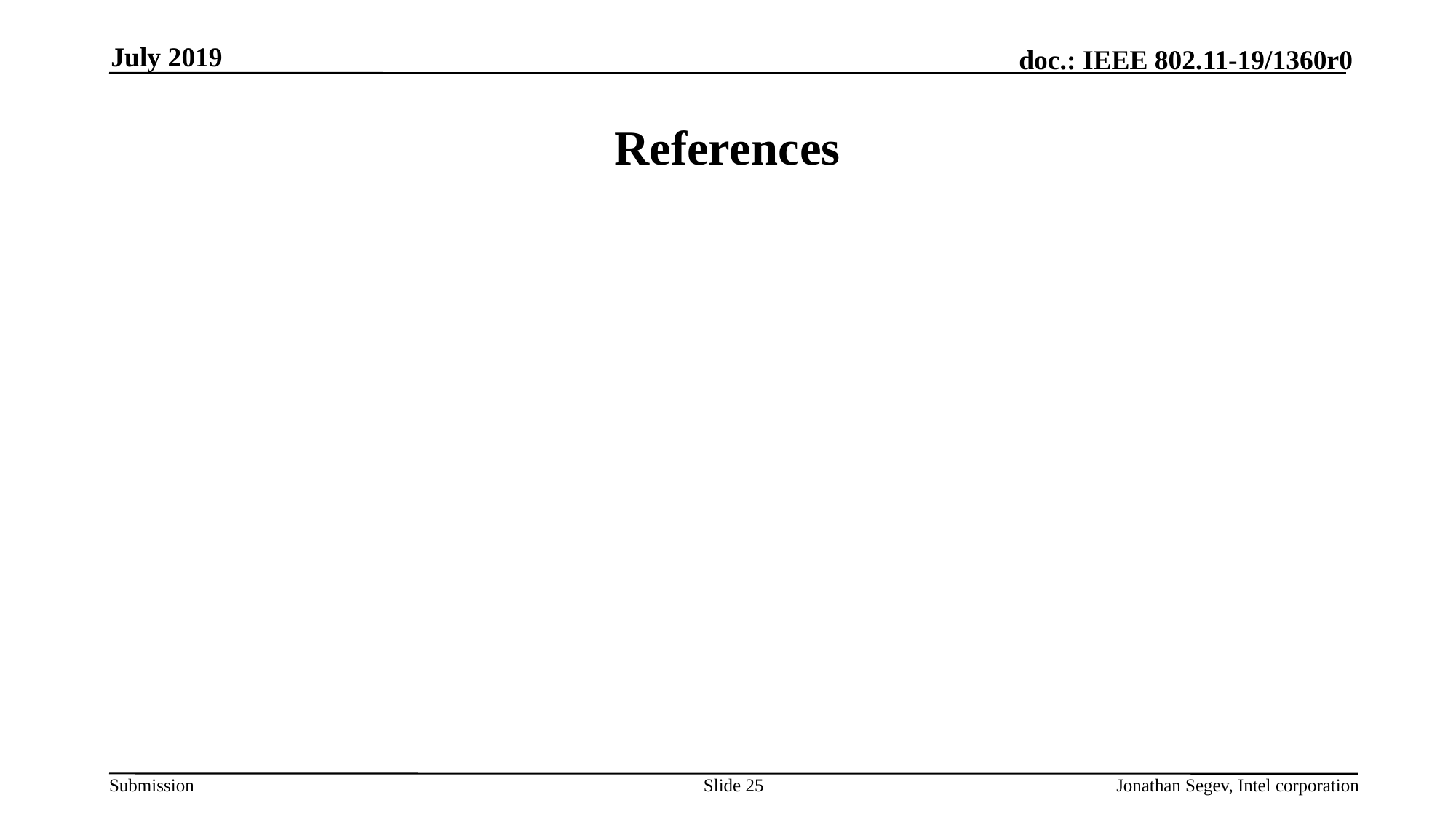

July 2019
# References

Slide 25
Jonathan Segev, Intel corporation